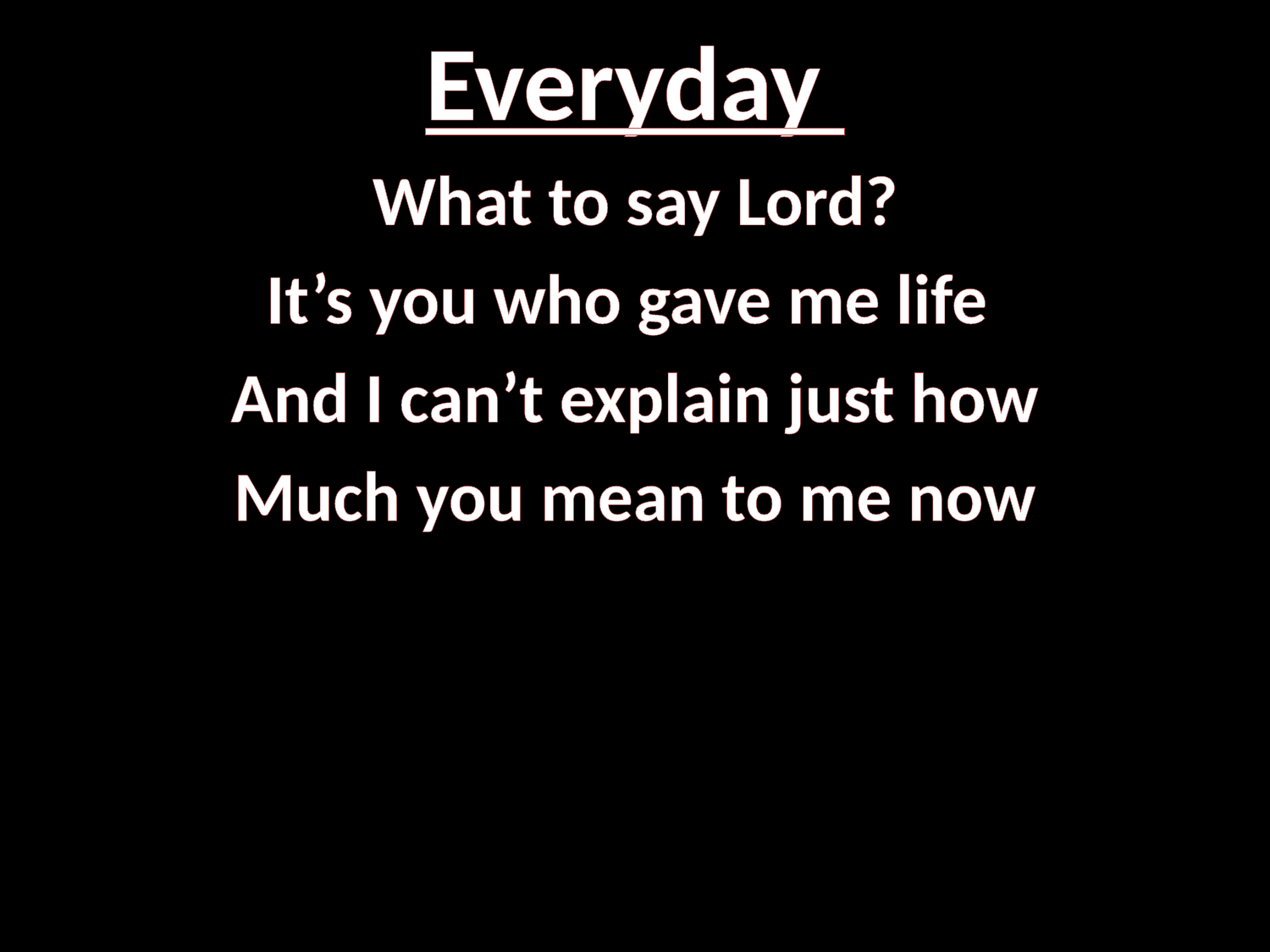

# Everyday
What to say Lord?
It’s you who gave me life
And I can’t explain just how
Much you mean to me now